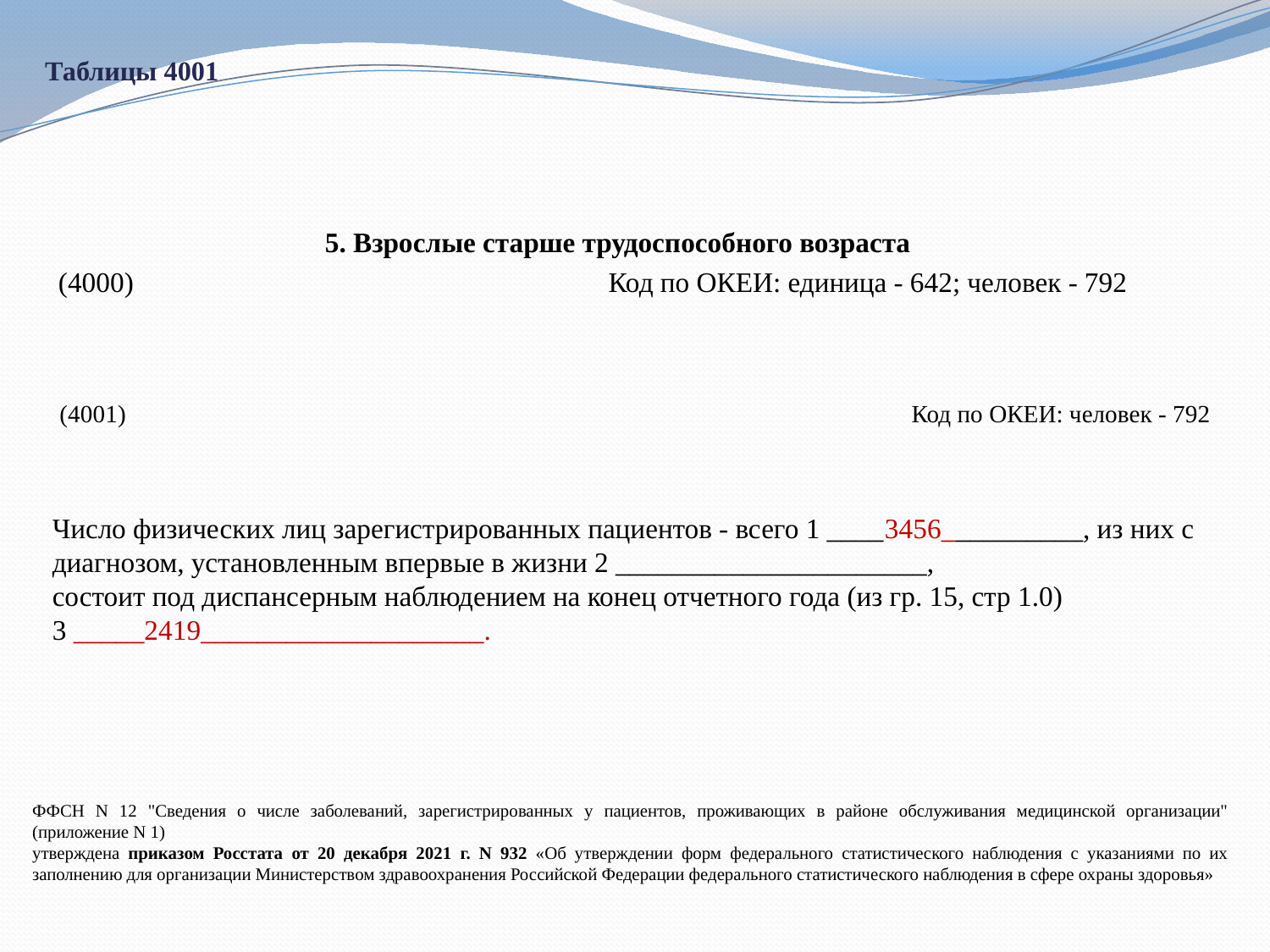

# Таблицы 4001

5. Взрослые старше трудоспособного возраста
(4000)                                                                    Код по ОКЕИ: единица - 642; человек - 792

| (4001) | Код по ОКЕИ: человек - 792 |
| --- | --- |
Число физических лиц зарегистрированных пациентов - всего 1 ____3456__________, из них с диагнозом, установленным впервые в жизни 2 ______________________,
состоит под диспансерным наблюдением на конец отчетного года (из гр. 15, стр 1.0)
3 _____2419____________________.
ФФСН N 12 "Сведения о числе заболеваний, зарегистрированных у пациентов, проживающих в районе обслуживания медицинской организации" (приложение N 1)
утверждена приказом Росстата от 20 декабря 2021 г. N 932 «Об утверждении форм федерального статистического наблюдения с указаниями по их заполнению для организации Министерством здравоохранения Российской Федерации федерального статистического наблюдения в сфере охраны здоровья»